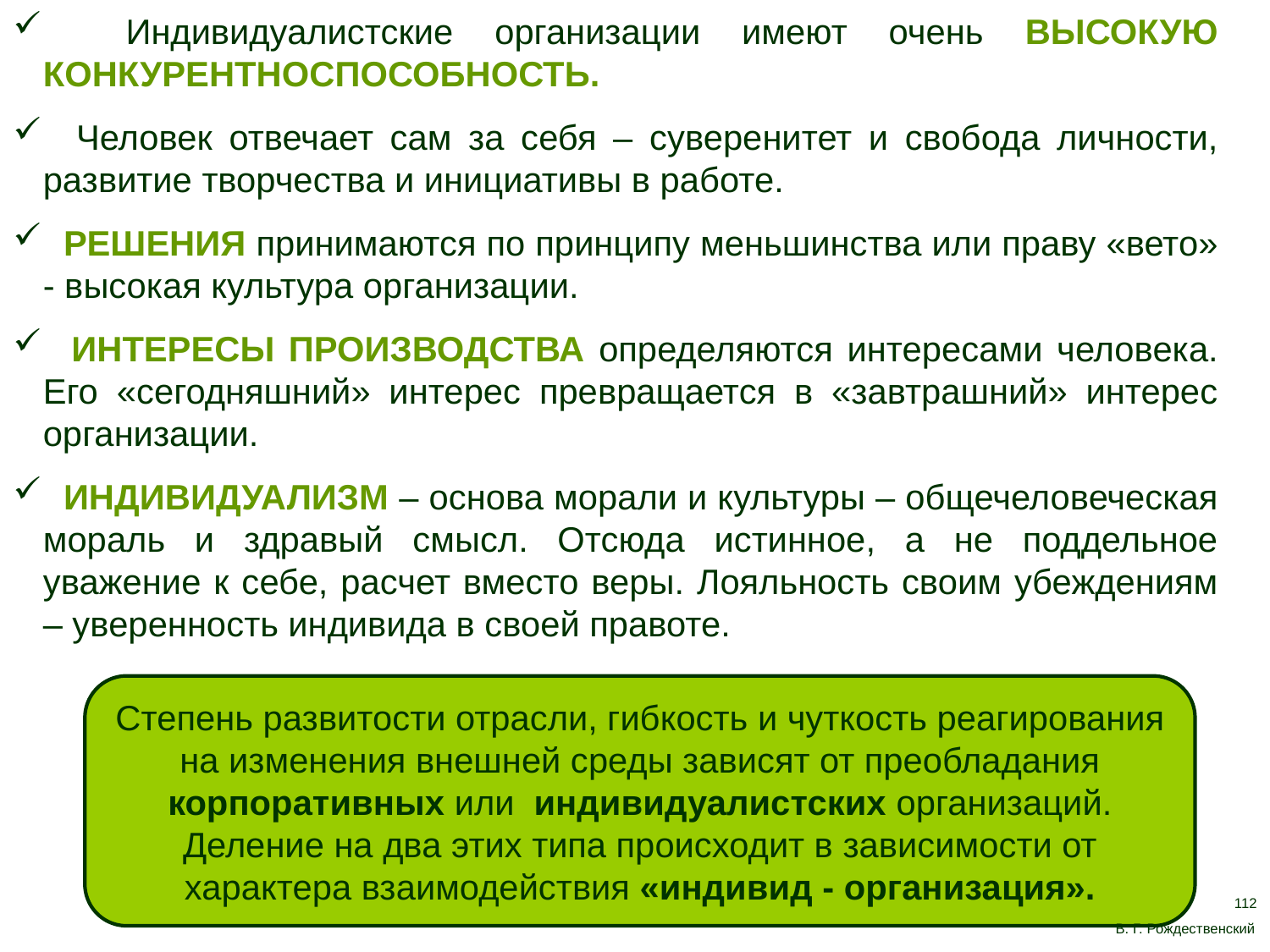

Индивидуалистские организации имеют очень ВЫСОКУЮ КОНКУРЕНТНОСПОСОБНОСТЬ.

  Человек отвечает сам за себя – суверенитет и свобода личности, развитие творчества и инициативы в работе.

  РЕШЕНИЯ принимаются по принципу меньшинства или праву «вето» - высокая культура организации.

  ИНТЕРЕСЫ ПРОИЗВОДСТВА определяются интересами человека. Его «сегодняшний» интерес превращается в «завтрашний» интерес организации.

  ИНДИВИДУАЛИЗМ – основа морали и культуры – общечеловеческая мораль и здравый смысл. Отсюда истинное, а не поддельное уважение к себе, расчет вместо веры. Лояльность своим убеждениям – уверенность индивида в своей правоте.
Степень развитости отрасли, гибкость и чуткость реагирования на изменения внешней среды зависят от преобладания корпоративных или  индивидуалистских организаций. Деление на два этих типа происходит в зависимости от характера взаимодействия «индивид - организация».
112
В. Г. Рождественский